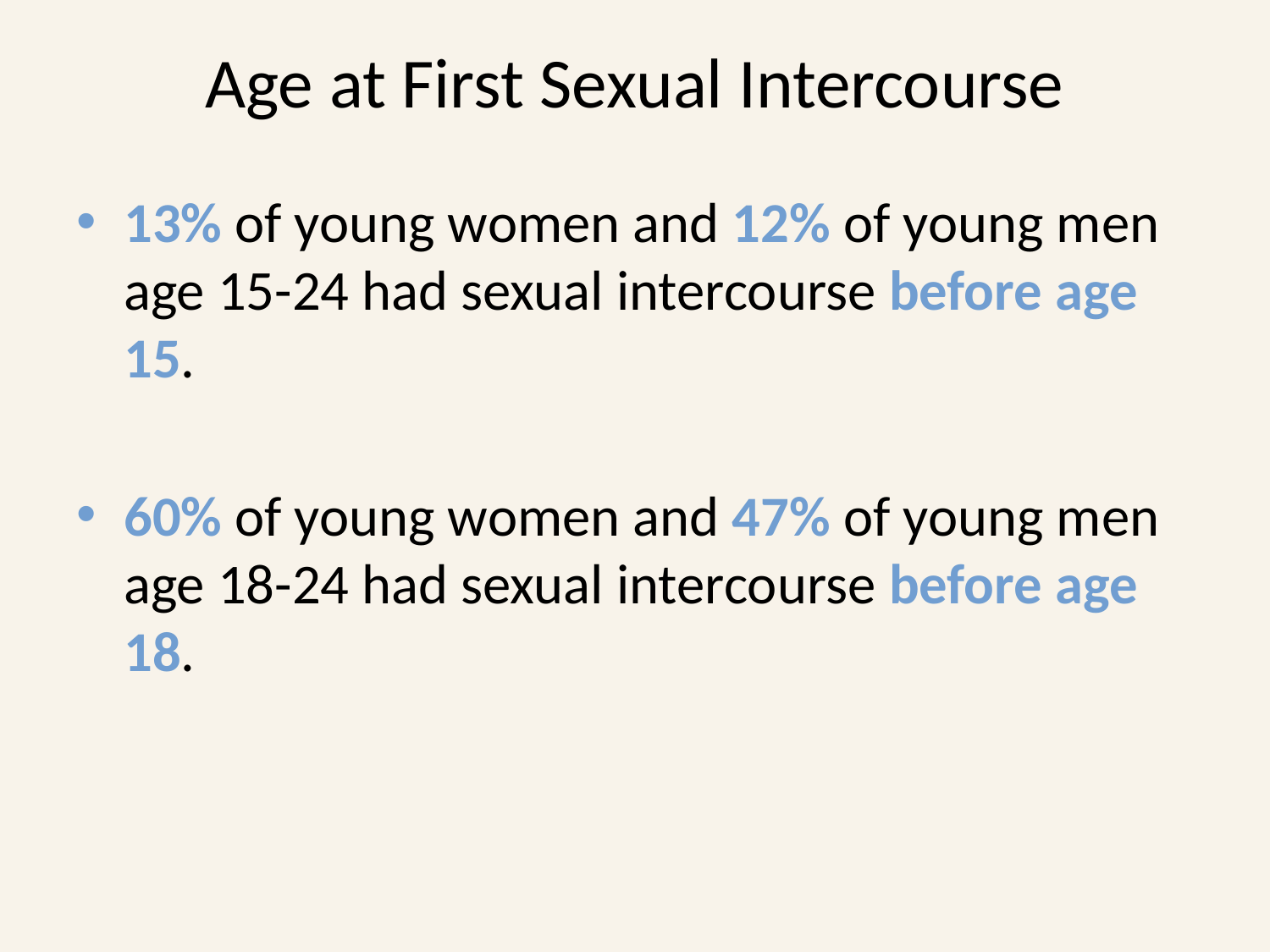

# Age at First Sexual Intercourse
13% of young women and 12% of young men age 15-24 had sexual intercourse before age 15.

60% of young women and 47% of young men age 18-24 had sexual intercourse before age 18.